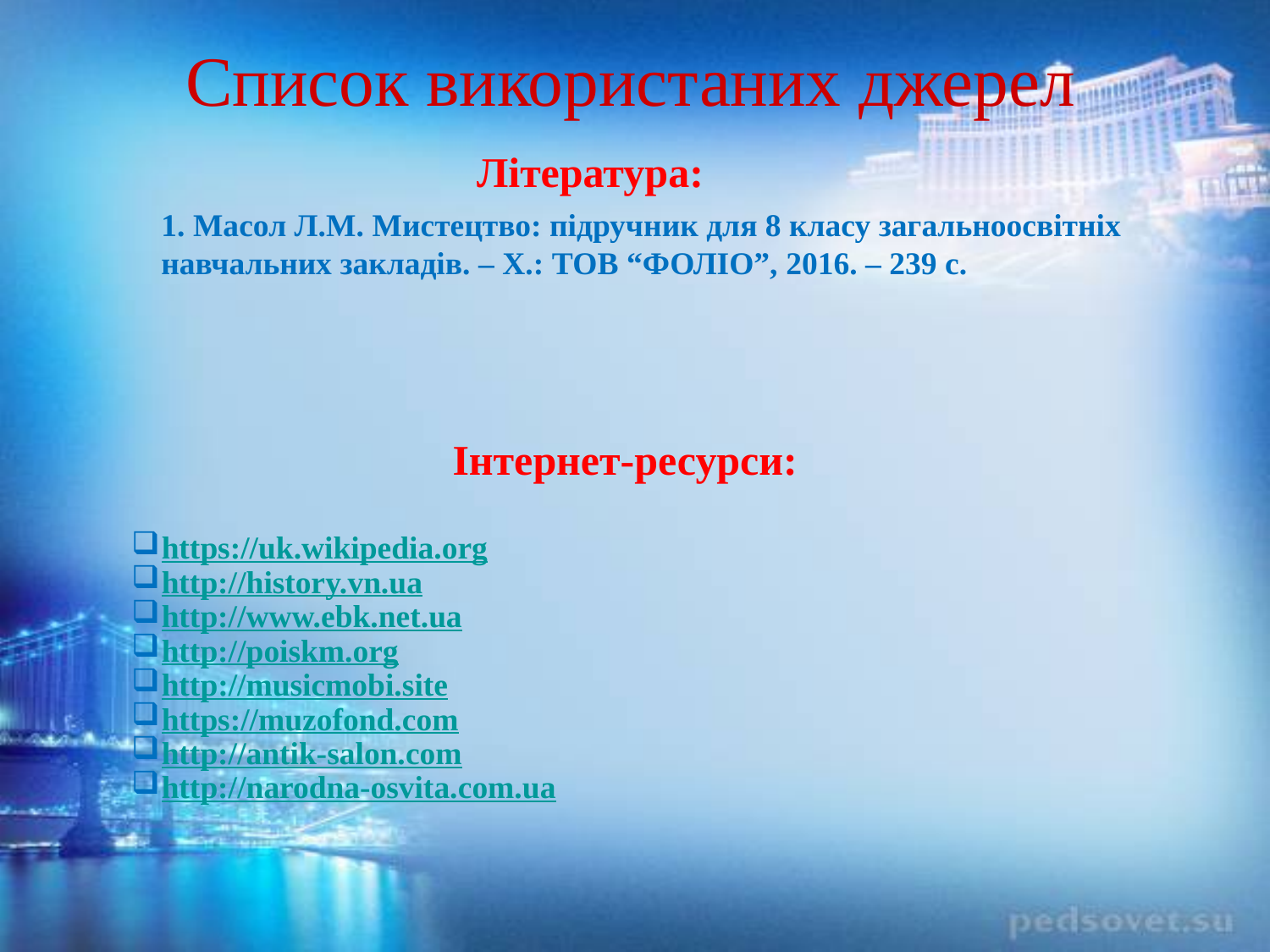

Список використаних джерел
Література:
1. Масол Л.М. Мистецтво: підручник для 8 класу загальноосвітніх навчальних закладів. – Х.: ТОВ “ФОЛІО”, 2016. – 239 с.
Інтернет-ресурси:
https://uk.wikipedia.org
http://history.vn.ua
http://www.ebk.net.ua
http://poiskm.org
http://musicmobi.site
https://muzofond.com
http://antik-salon.com
http://narodna-osvita.com.ua